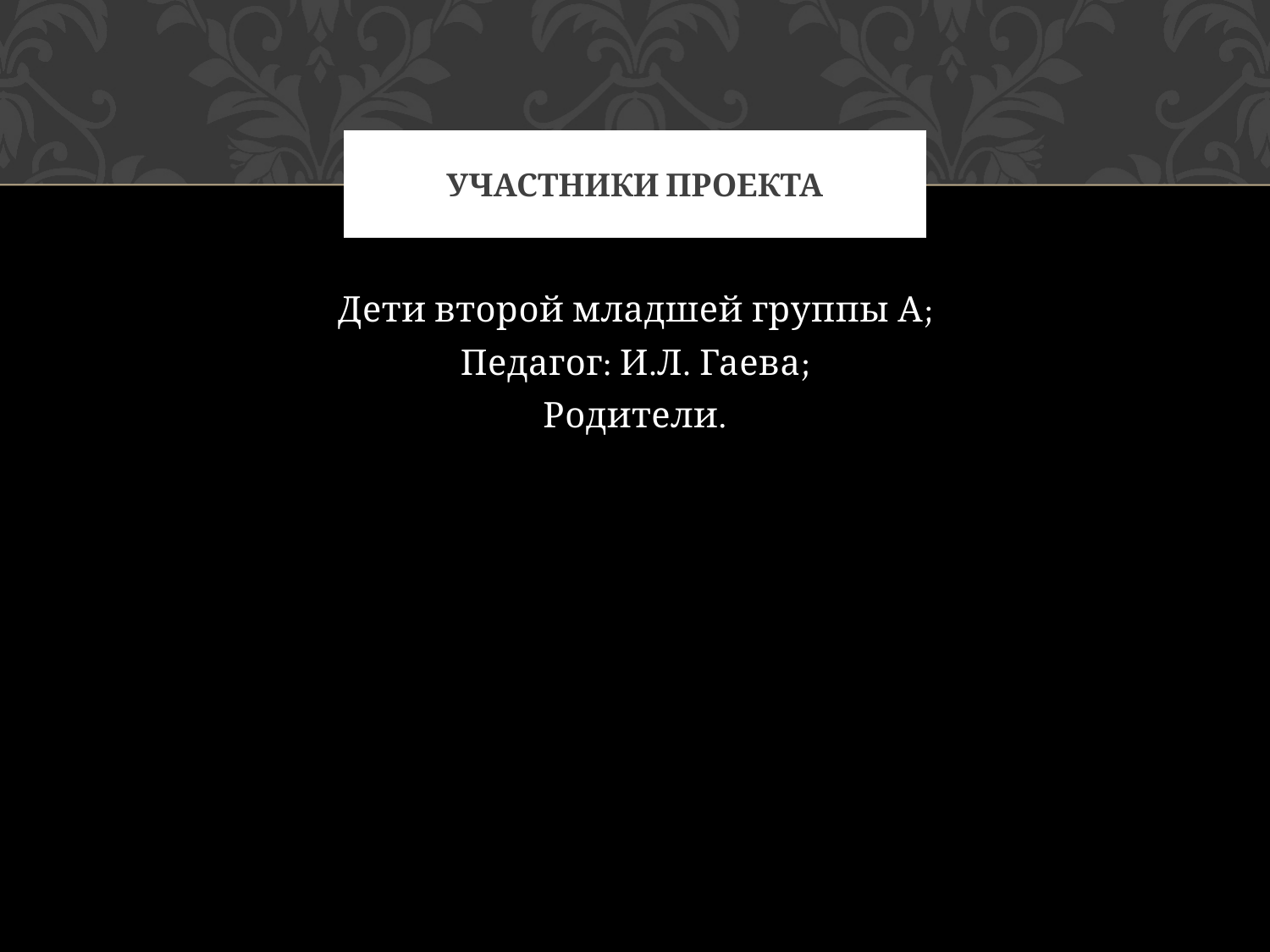

# Участники проекта
Дети второй младшей группы А;
Педагог: И.Л. Гаева;
Родители.